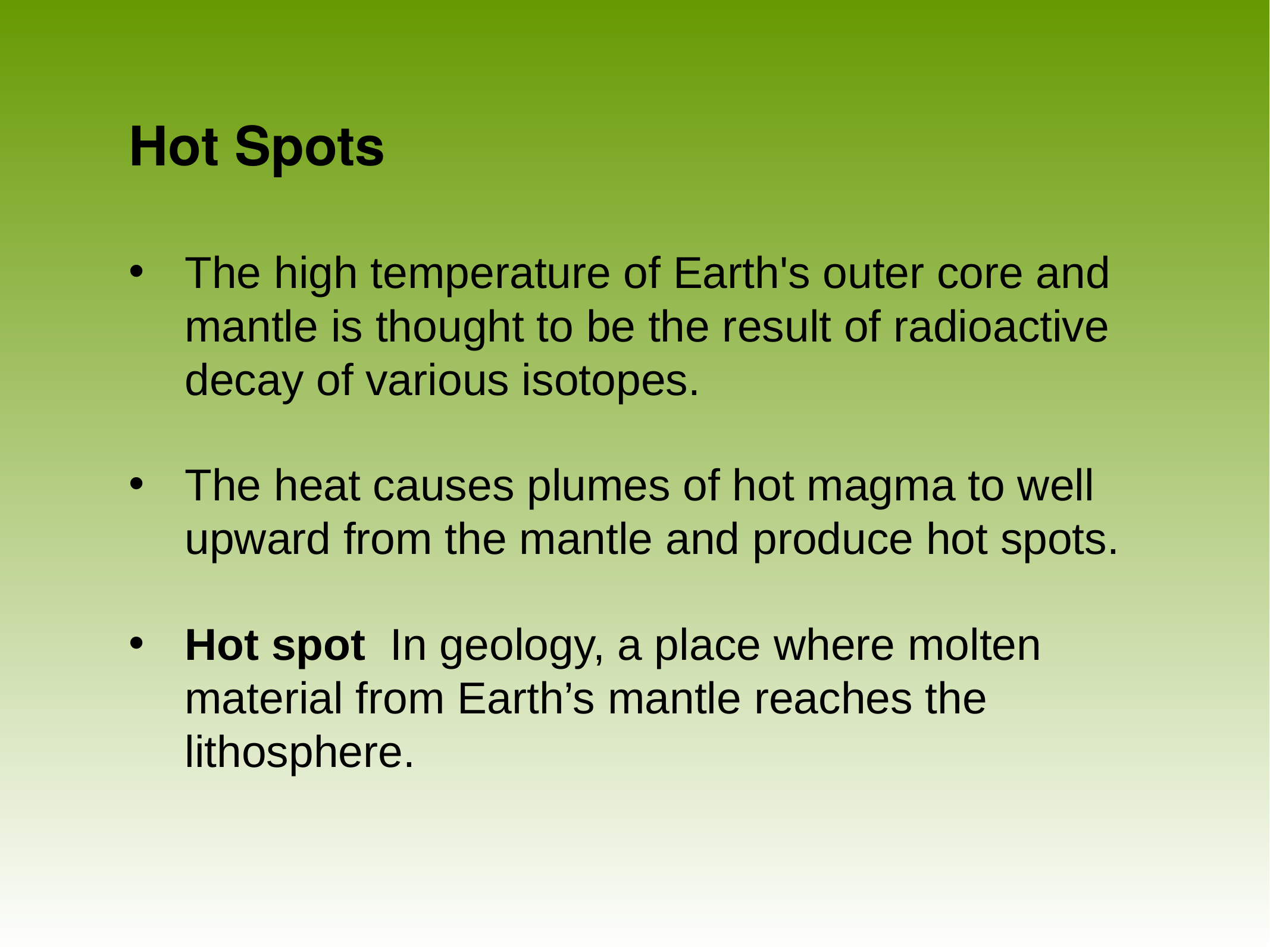

# Hot Spots
The high temperature of Earth's outer core and mantle is thought to be the result of radioactive decay of various isotopes.
The heat causes plumes of hot magma to well upward from the mantle and produce hot spots.
Hot spot  In geology, a place where molten material from Earth’s mantle reaches the lithosphere.